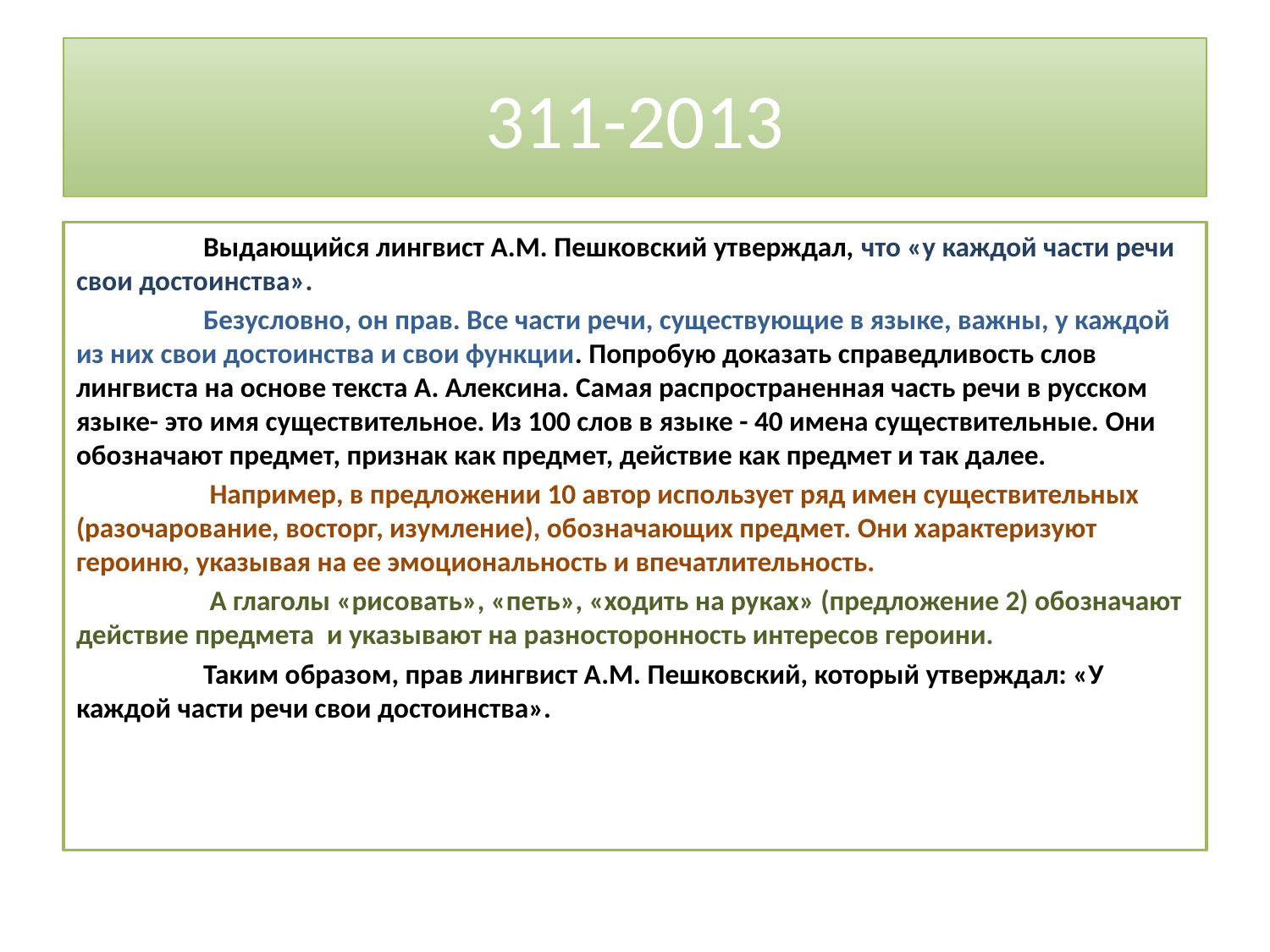

# 311-2013
	Выдающийся лингвист А.М. Пешковский утверждал, что «у каждой части речи свои достоинства».
	Безусловно, он прав. Все части речи, существующие в языке, важны, у каждой из них свои достоинства и свои функции. Попробую доказать справедливость слов лингвиста на основе текста А. Алексина. Самая распространенная часть речи в русском языке- это имя существительное. Из 100 слов в языке - 40 имена существительные. Они обозначают предмет, признак как предмет, действие как предмет и так далее.
	 Например, в предложении 10 автор использует ряд имен существительных (разочарование, восторг, изумление), обозначающих предмет. Они характеризуют героиню, указывая на ее эмоциональность и впечатлительность.
	 А глаголы «рисовать», «петь», «ходить на руках» (предложение 2) обозначают действие предмета  и указывают на разносторонность интересов героини.
	Таким образом, прав лингвист А.М. Пешковский, который утверждал: «У каждой части речи свои достоинства».